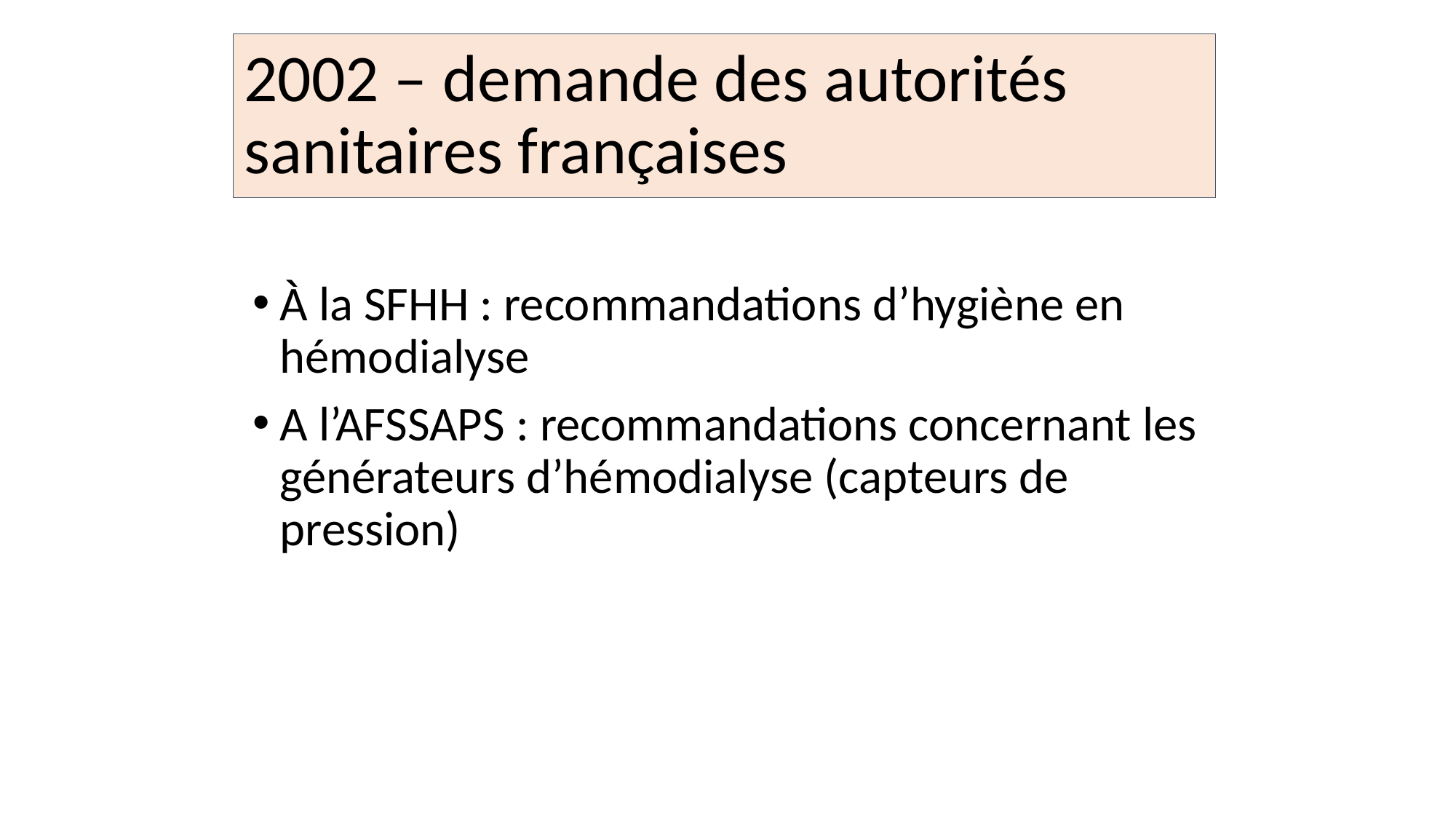

# 2002 – demande des autorités sanitaires françaises
À la SFHH : recommandations d’hygiène en hémodialyse
A l’AFSSAPS : recommandations concernant les générateurs d’hémodialyse (capteurs de pression)